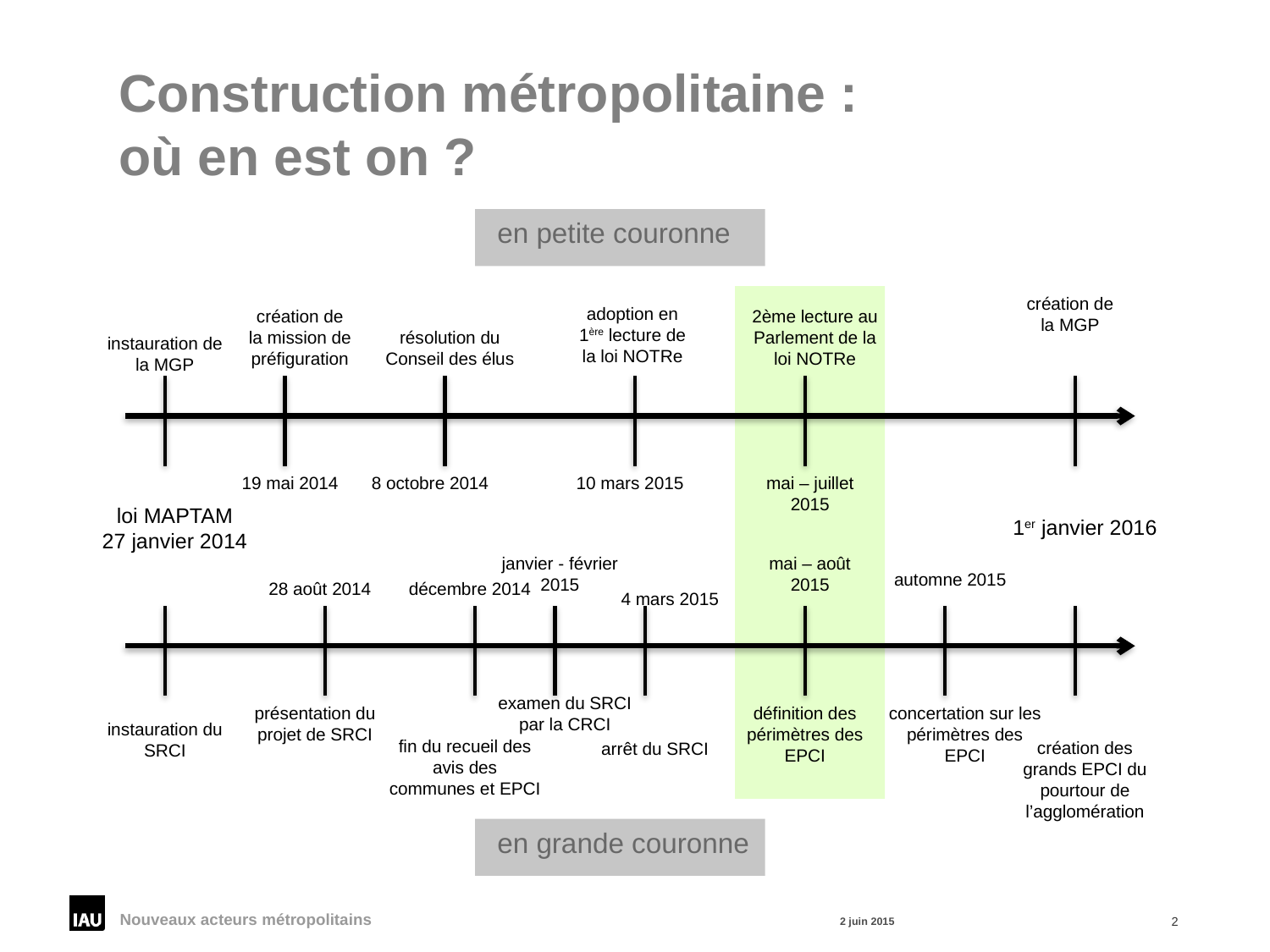

# Construction métropolitaine : où en est on ?

en petite couronne

création de la MGP
adoption en 1ère lecture de la loi NOTRe
création de la mission de préfiguration
2ème lecture au Parlement de la loi NOTRe
résolution du Conseil des élus
instauration de
la MGP
19 mai 2014
8 octobre 2014
10 mars 2015
mai – juillet 2015
loi MAPTAM
27 janvier 2014
1er janvier 2016
janvier - février 2015
mai – août
2015
automne 2015
28 août 2014
décembre 2014
4 mars 2015
examen du SRCI par la CRCI
présentation du projet de SRCI
définition des périmètres des EPCI
concertation sur les périmètres des EPCI
instauration du SRCI
fin du recueil des avis des communes et EPCI
création des grands EPCI du pourtour de l’agglomération
arrêt du SRCI

en grande couronne
Nouveaux acteurs métropolitains
2 juin 2015